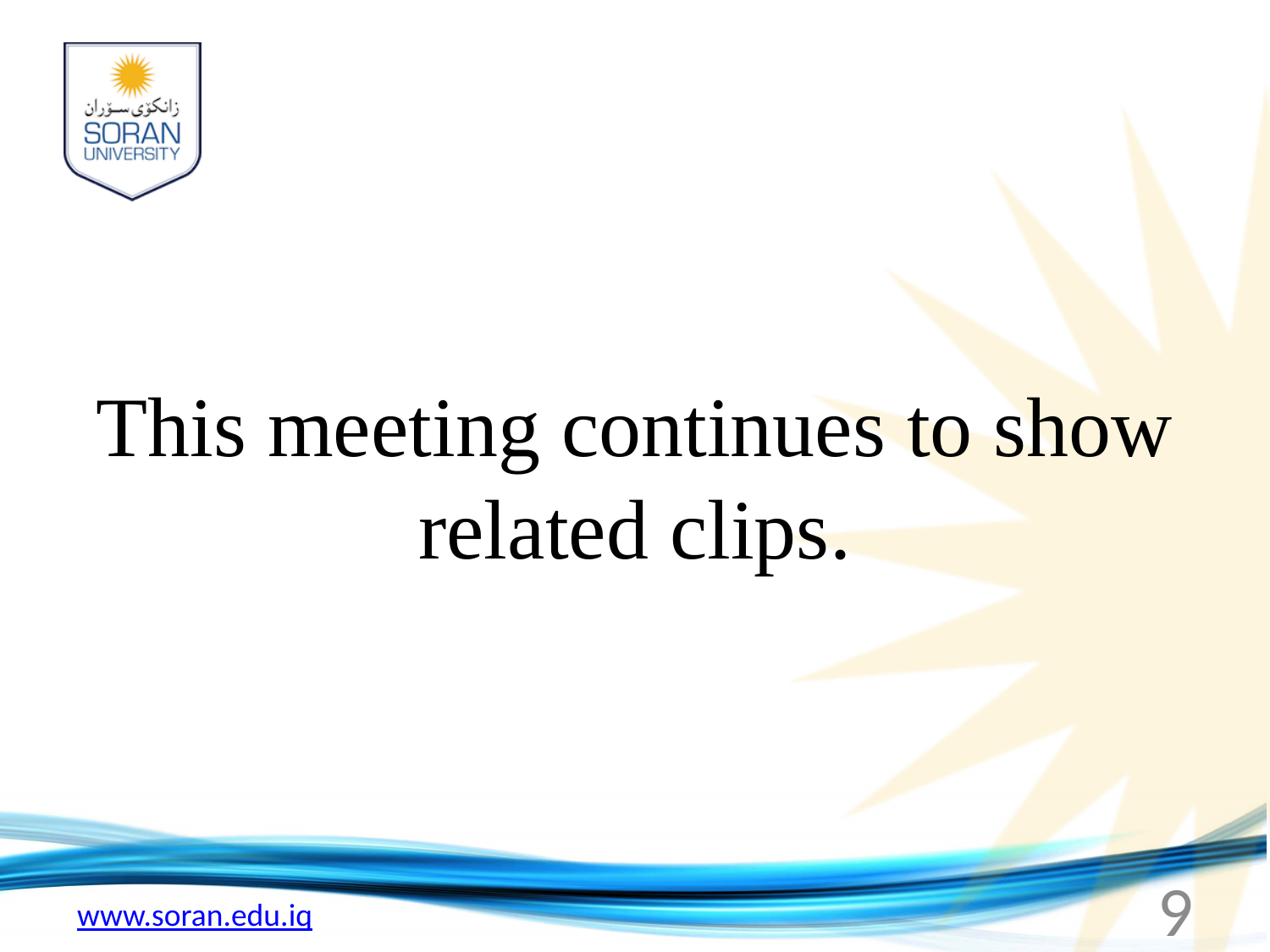

#
This meeting continues to show related clips.
9